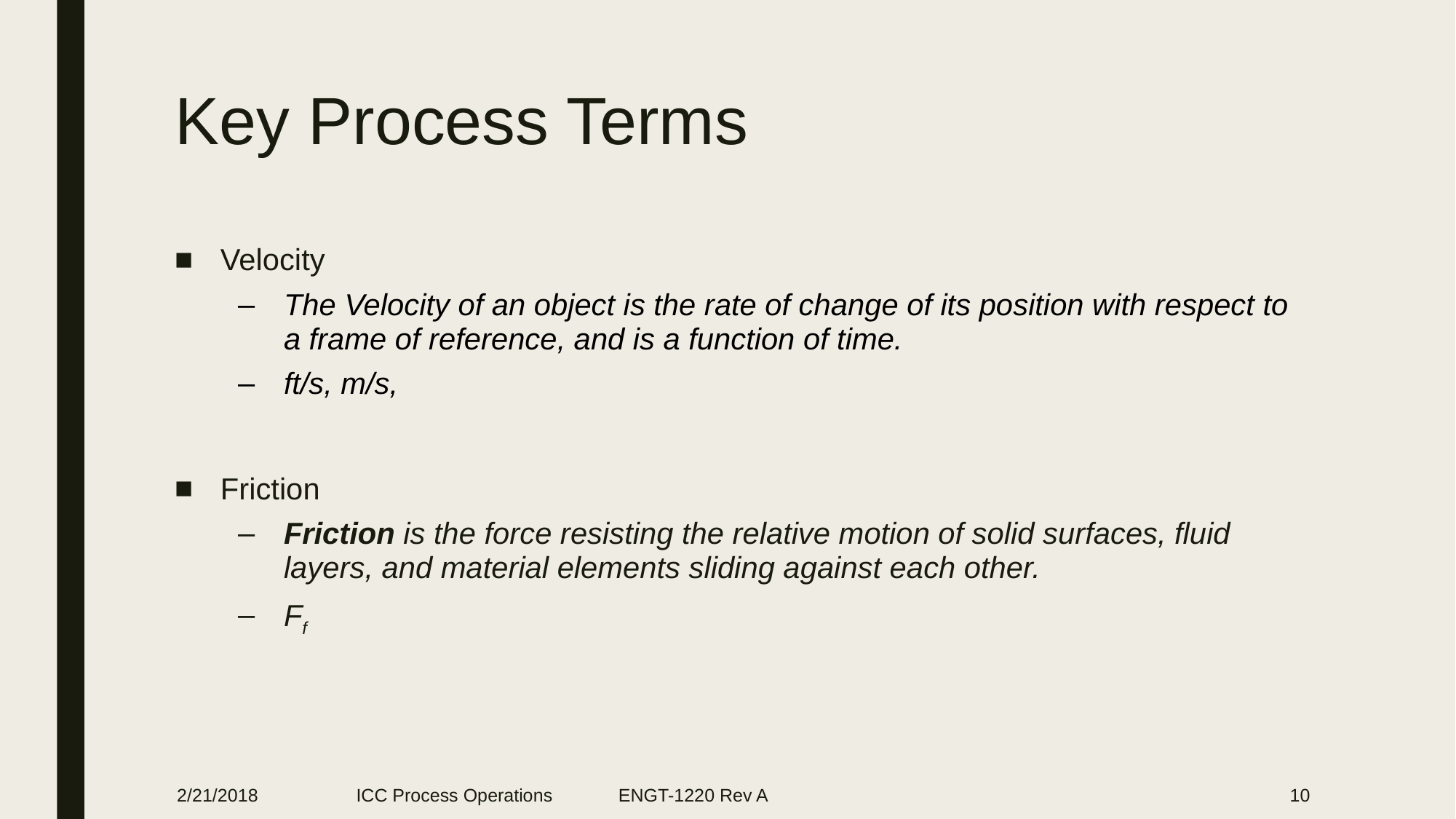

# Key Process Terms
Velocity
The Velocity of an object is the rate of change of its position with respect to a frame of reference, and is a function of time.
ft/s, m/s,

Friction
Friction is the force resisting the relative motion of solid surfaces, fluid layers, and material elements sliding against each other.
Ff

2/21/2018
ICC Process Operations             ENGT-1220 Rev A
10